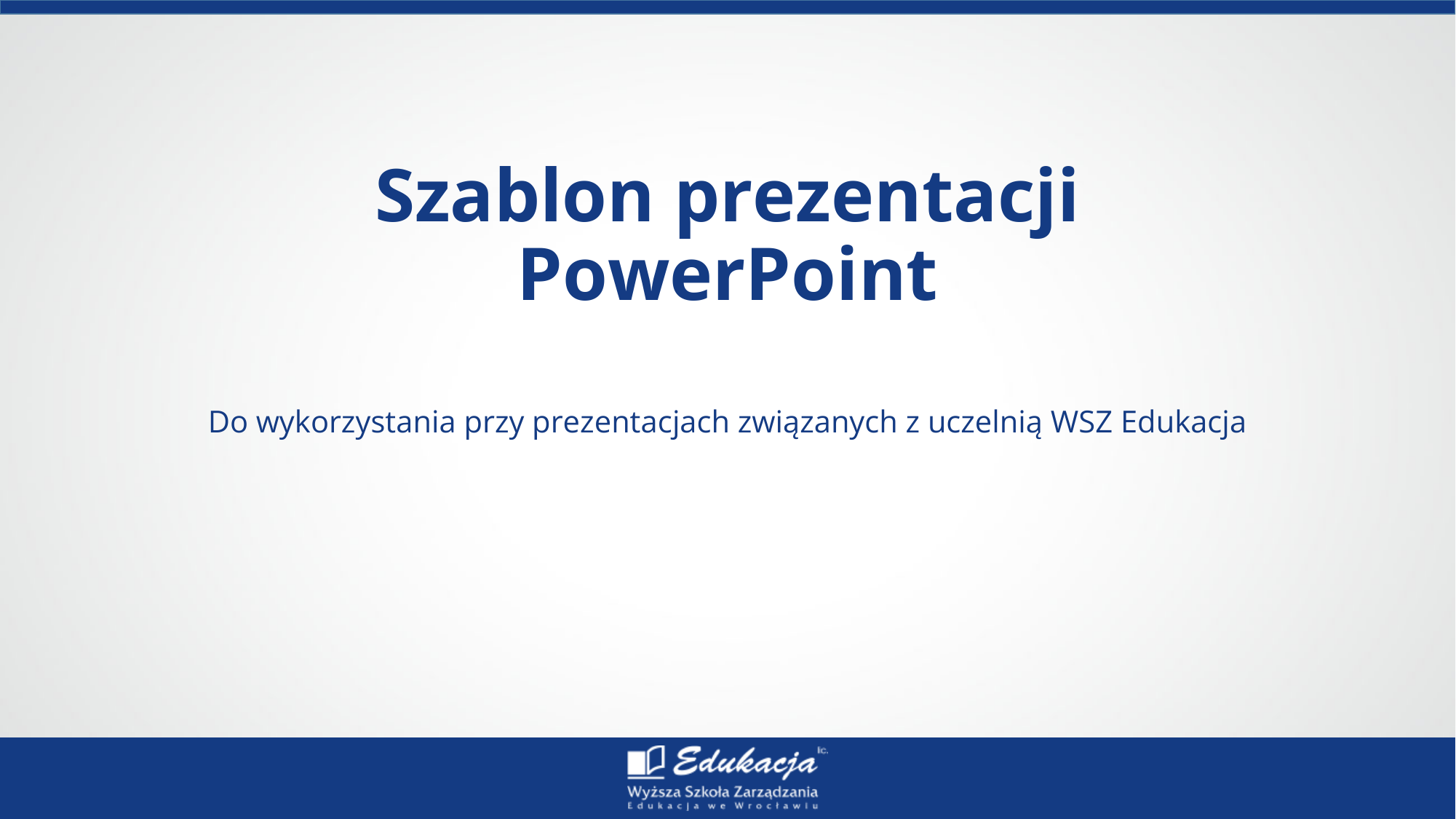

# Szablon prezentacji PowerPoint
Do wykorzystania przy prezentacjach związanych z uczelnią WSZ Edukacja